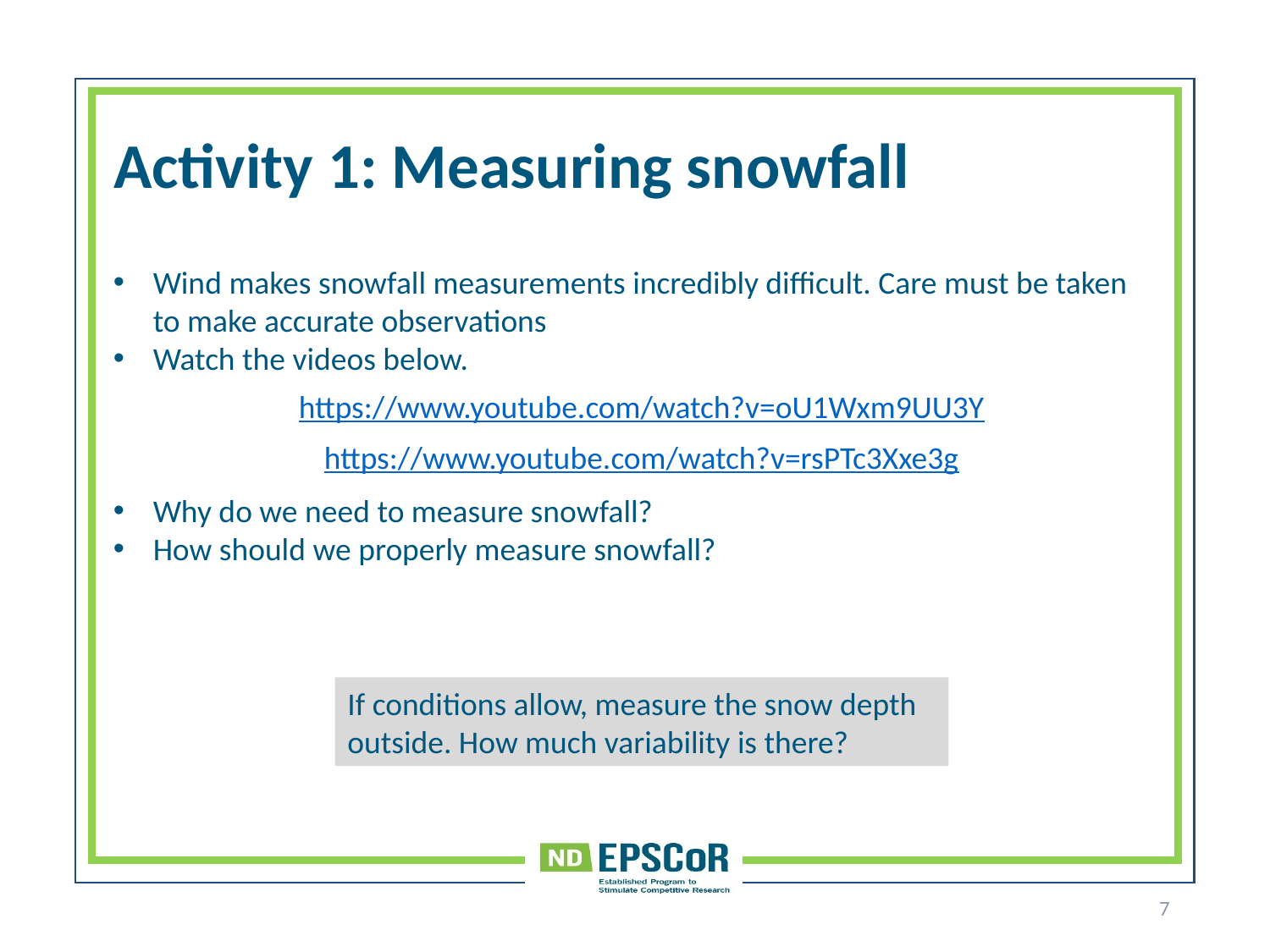

# Activity 1: Measuring snowfall
Wind makes snowfall measurements incredibly difficult. Care must be taken to make accurate observations
Watch the videos below.

Why do we need to measure snowfall?
How should we properly measure snowfall?
https://www.youtube.com/watch?v=oU1Wxm9UU3Y
https://www.youtube.com/watch?v=rsPTc3Xxe3g
If conditions allow, measure the snow depth outside. How much variability is there?
7